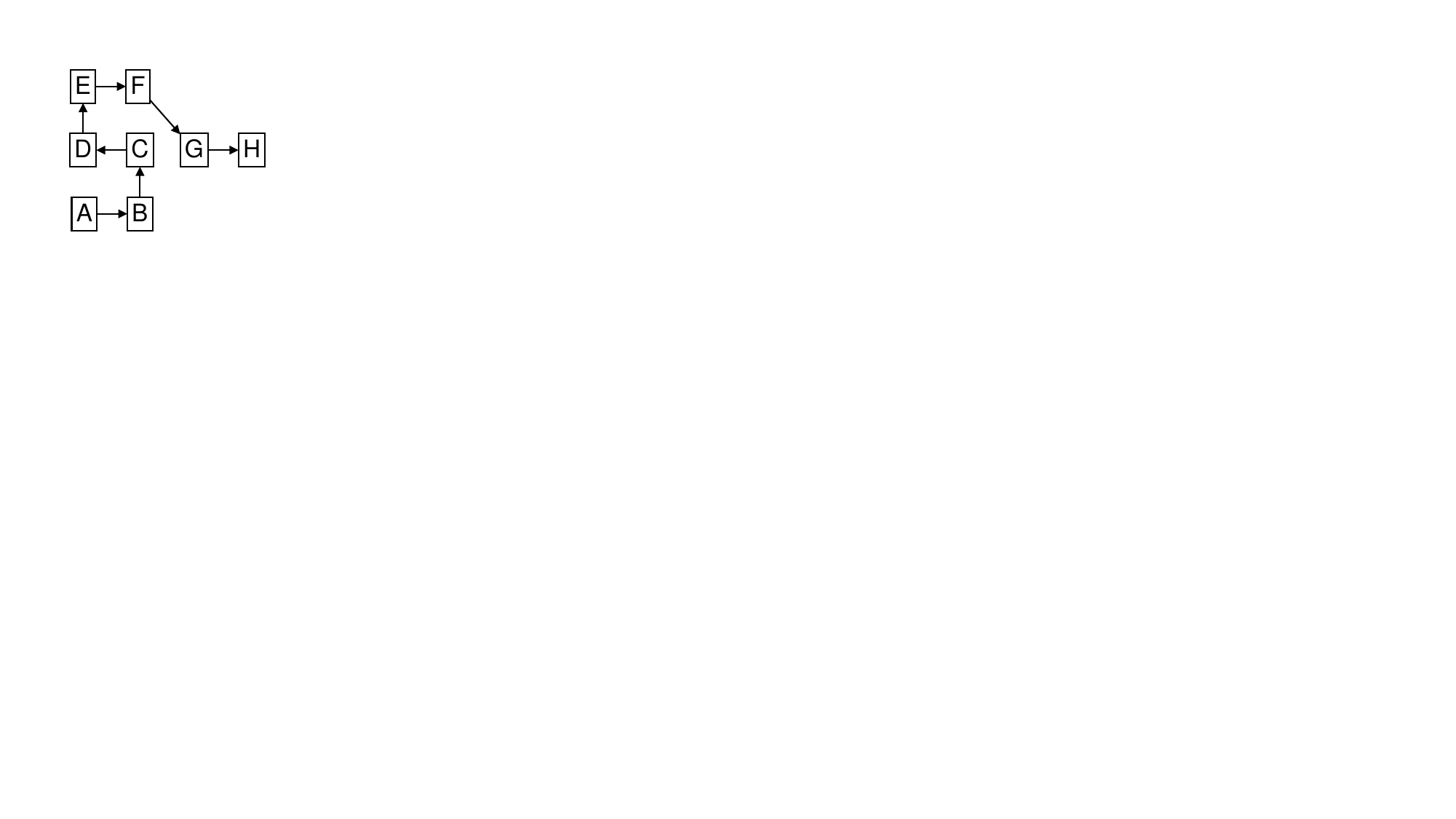

E
F
D
C
G
H
A
B